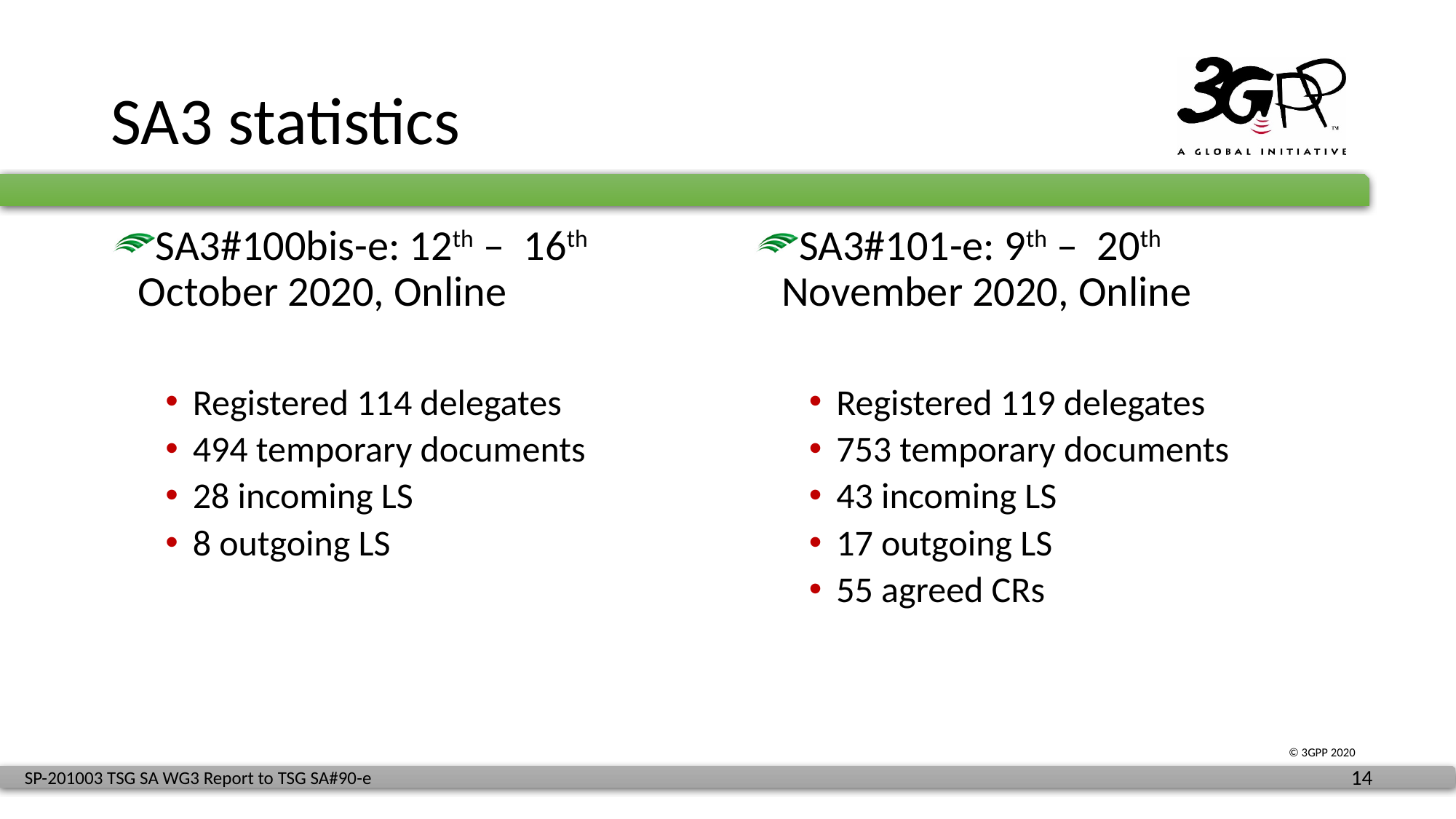

# SA3 statistics
SA3#100bis-e: 12th –  16th October 2020, Online

Registered 114 delegates
494 temporary documents
28 incoming LS
8 outgoing LS

SA3#101-e: 9th –  20th November 2020, Online

Registered 119 delegates
753 temporary documents
43 incoming LS
17 outgoing LS
55 agreed CRs